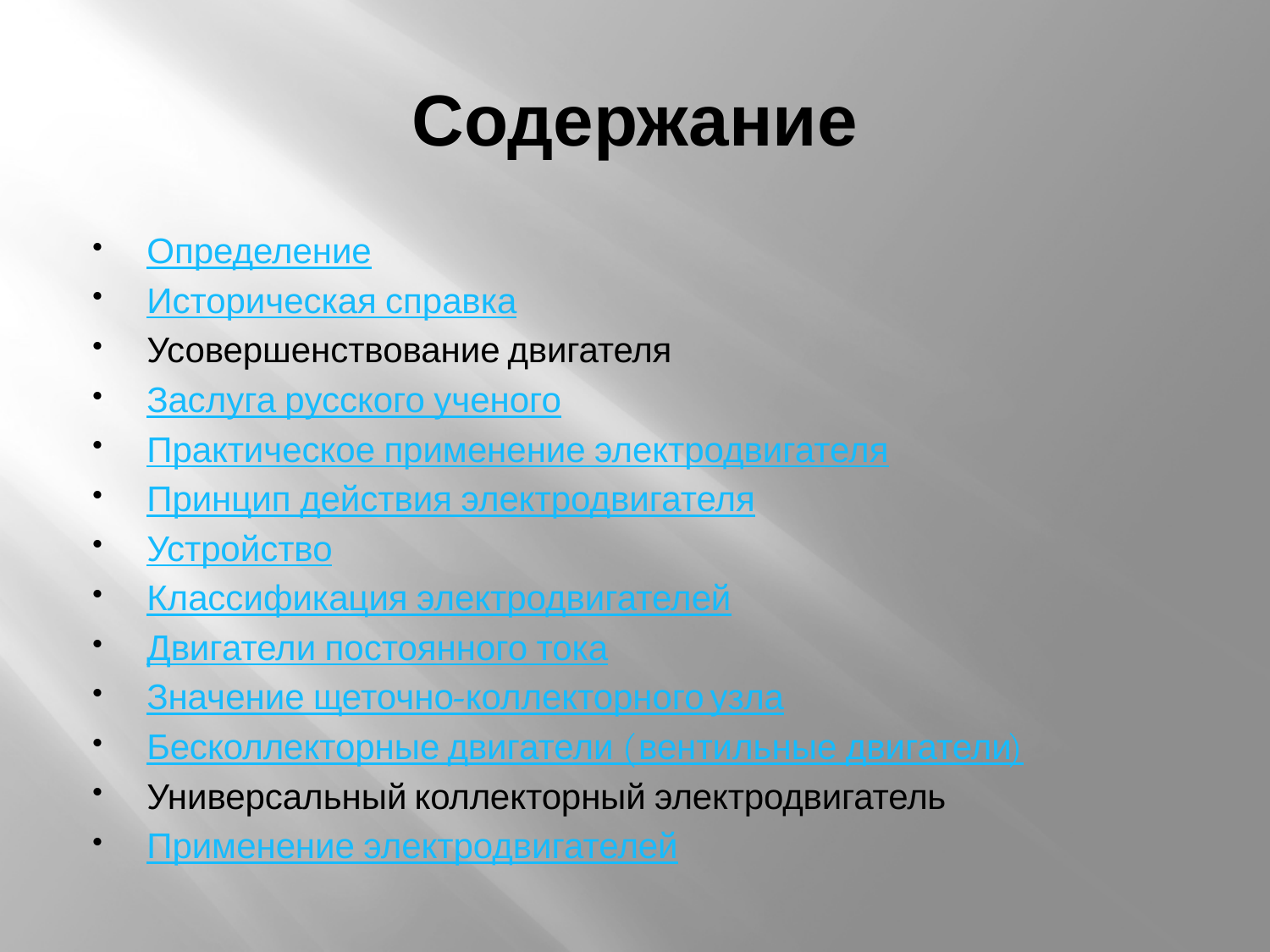

# Содержание
Определение
Историческая справка
Усовершенствование двигателя
Заслуга русского ученого
Практическое применение электродвигателя
Принцип действия электродвигателя
Устройство
Классификация электродвигателей
Двигатели постоянного тока
Значение щеточно-коллекторного узла
Бесколлекторные двигатели (вентильные двигатели)
Универсальный коллекторный электродвигатель
Применение электродвигателей